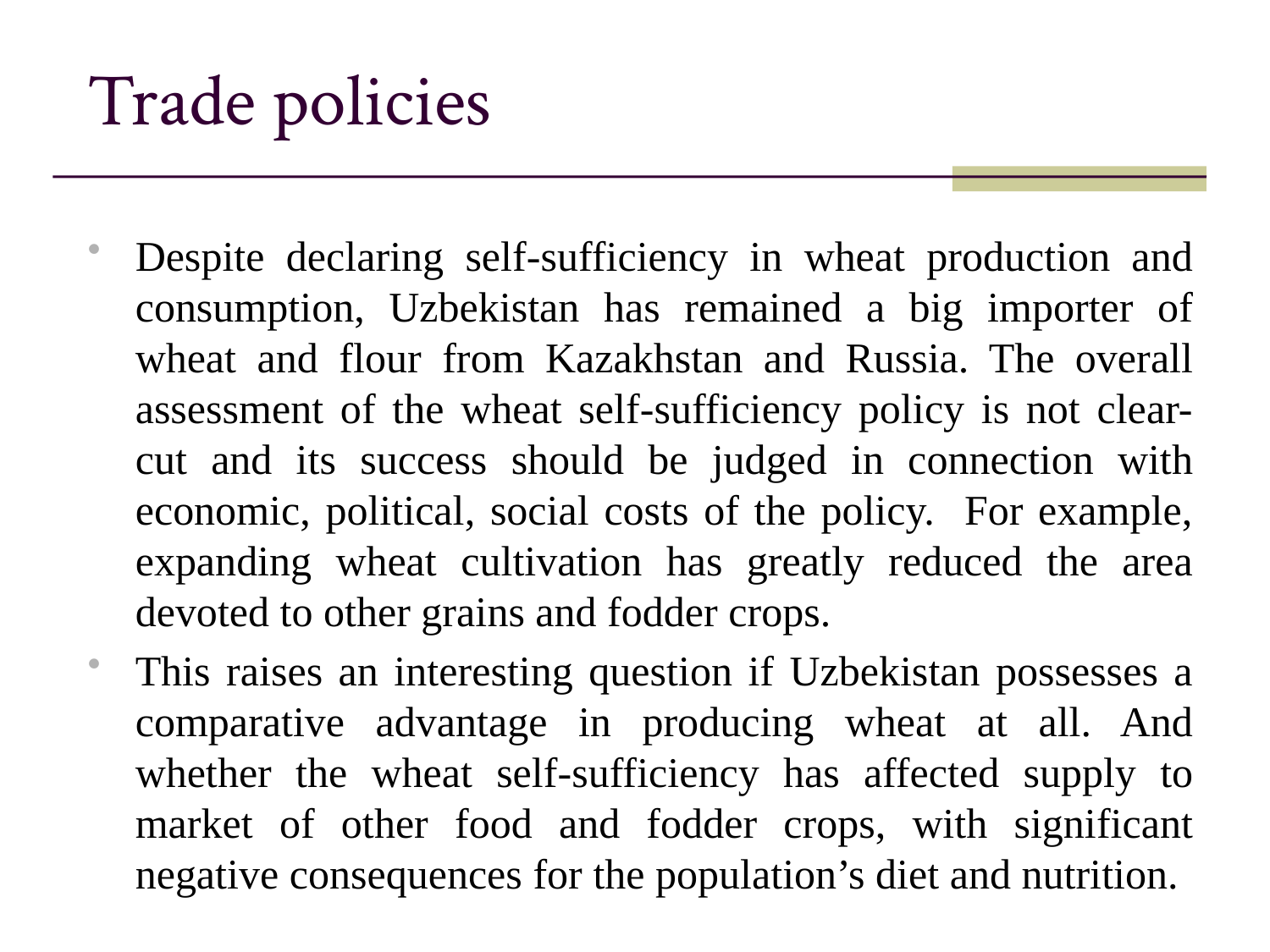

# Trade policies
Despite declaring self-sufficiency in wheat production and consumption, Uzbekistan has remained a big importer of wheat and flour from Kazakhstan and Russia. The overall assessment of the wheat self-sufficiency policy is not clear-cut and its success should be judged in connection with economic, political, social costs of the policy.  For example, expanding wheat cultivation has greatly reduced the area devoted to other grains and fodder crops.
This raises an interesting question if Uzbekistan possesses a comparative advantage in producing wheat at all. And whether the wheat self-sufficiency has affected supply to market of other food and fodder crops, with significant negative consequences for the population’s diet and nutrition.